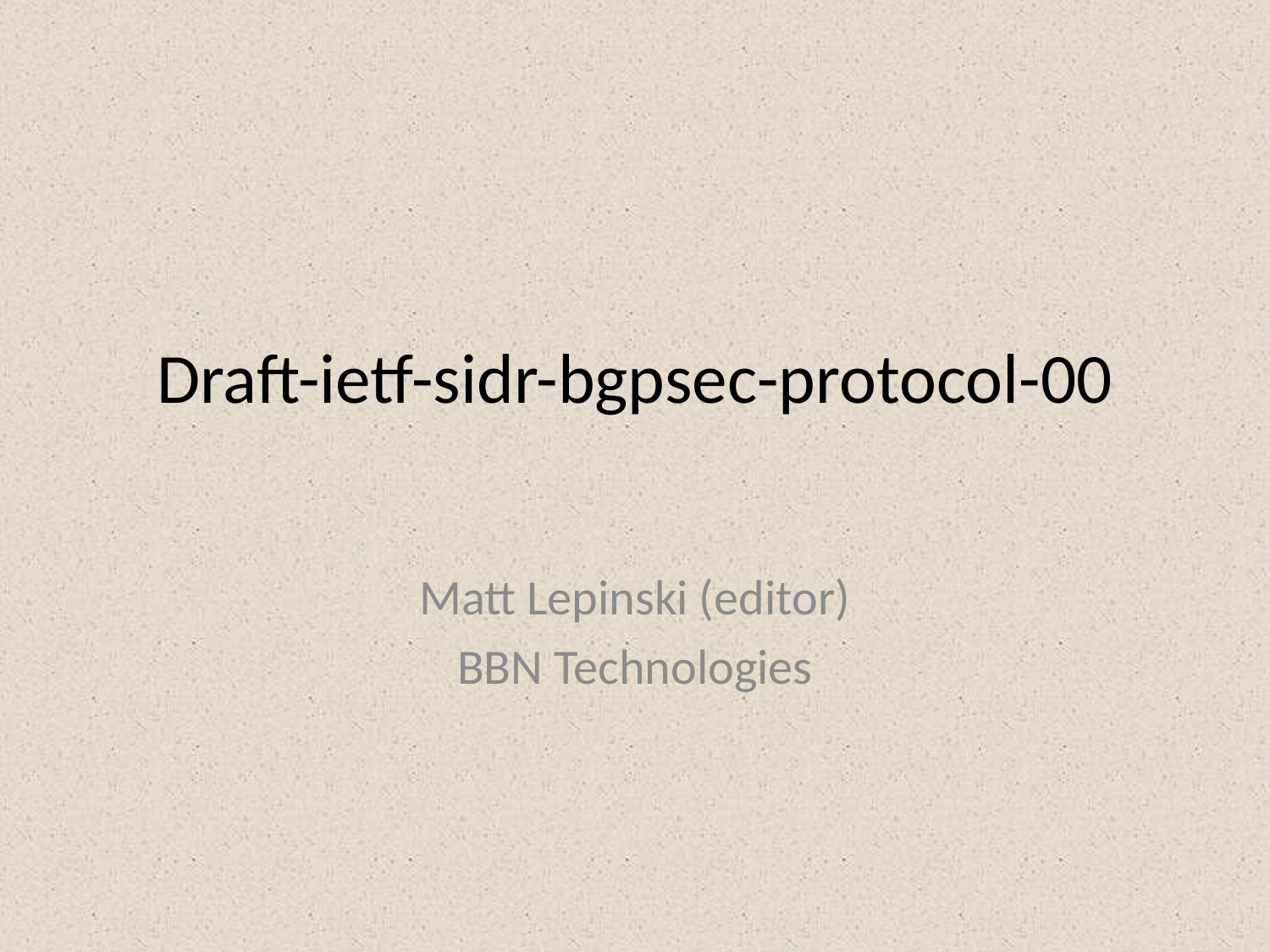

# Draft-ietf-sidr-bgpsec-protocol-00
Matt Lepinski (editor)
BBN Technologies